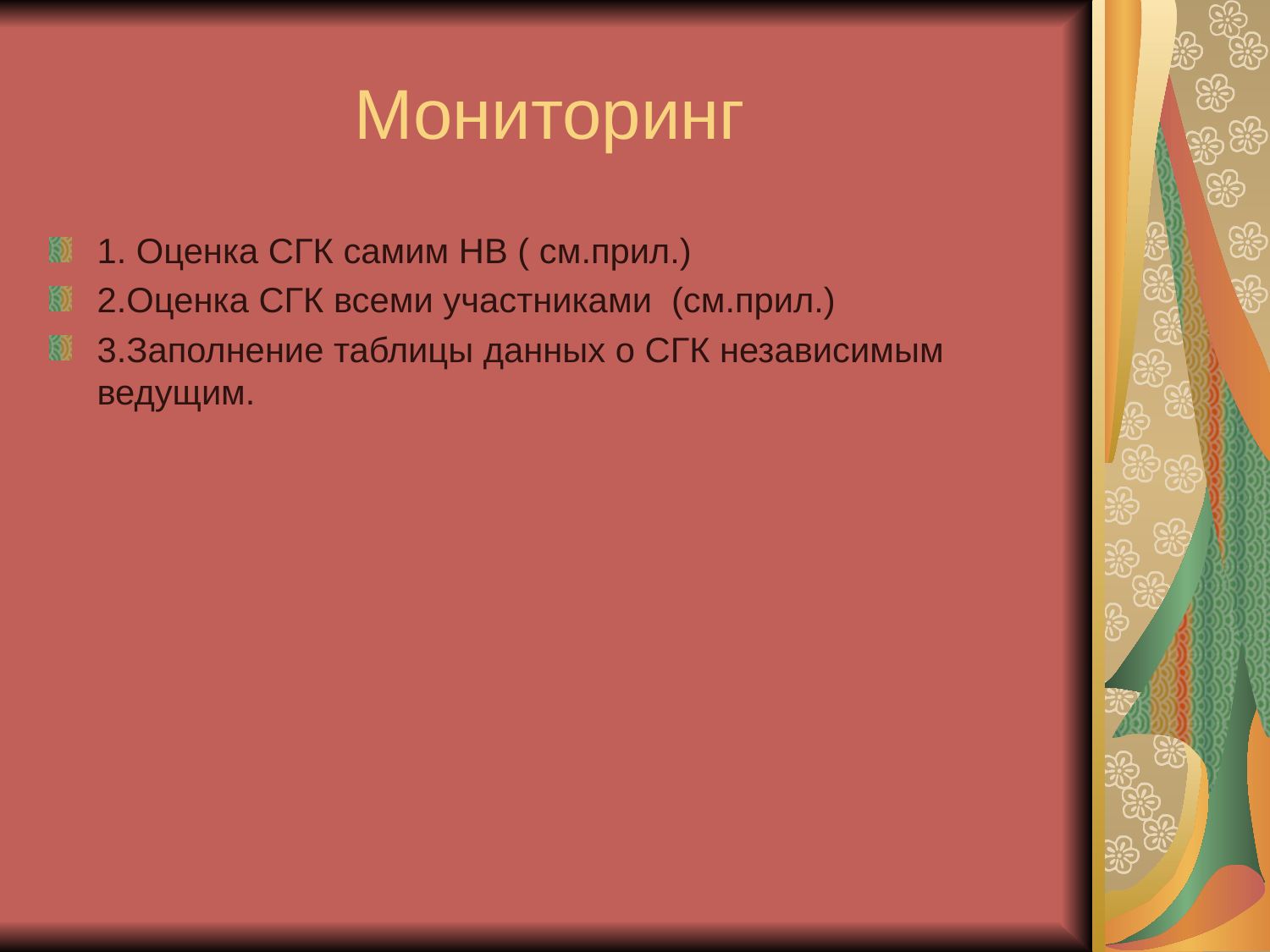

# Мониторинг
1. Оценка СГК самим НВ ( см.прил.)
2.Оценка СГК всеми участниками  (см.прил.)
3.Заполнение таблицы данных о СГК независимым ведущим.